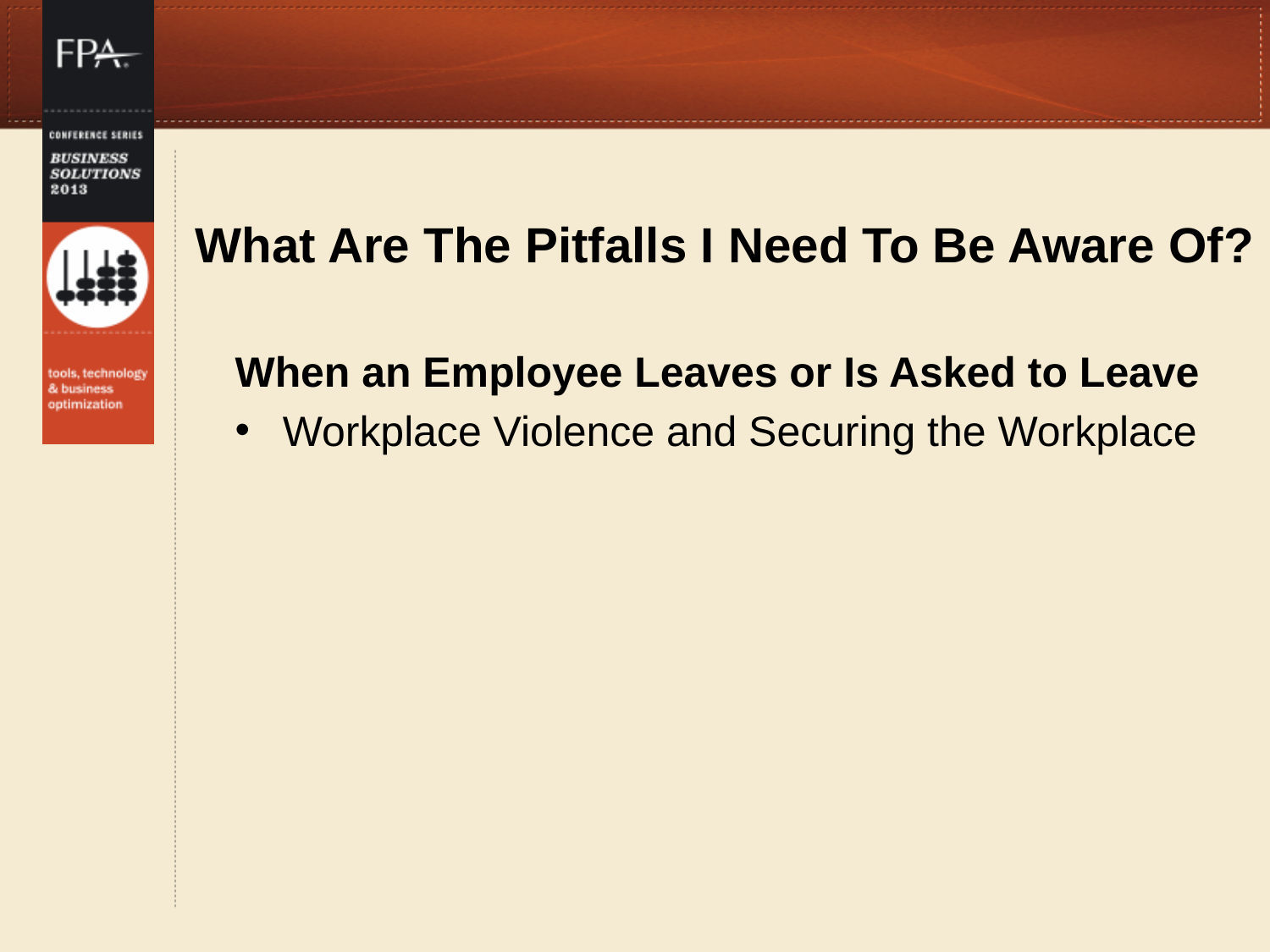

# What Are The Pitfalls I Need To Be Aware Of?
When an Employee Leaves or Is Asked to Leave
Workplace Violence and Securing the Workplace